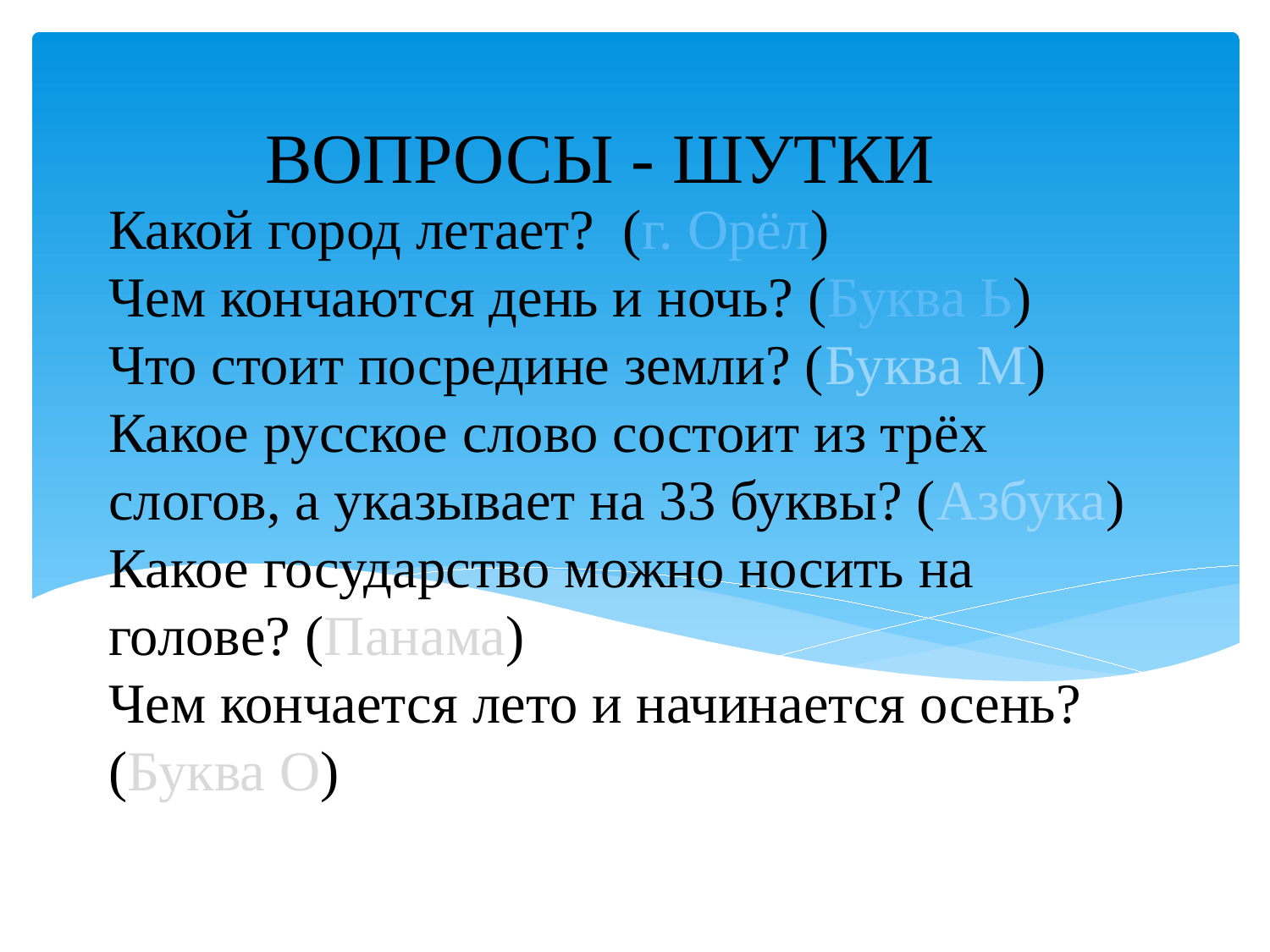

ВОПРОСЫ - ШУТКИ

# Какой город летает?  (г. Орёл) Чем кончаются день и ночь? (Буква Ь) Что стоит посредине земли? (Буква М) Какое русское слово состоит из трёх слогов, а указывает на 33 буквы? (Азбука) Какое государство можно носить на голове? (Панама) Чем кончается лето и начинается осень? (Буква О)